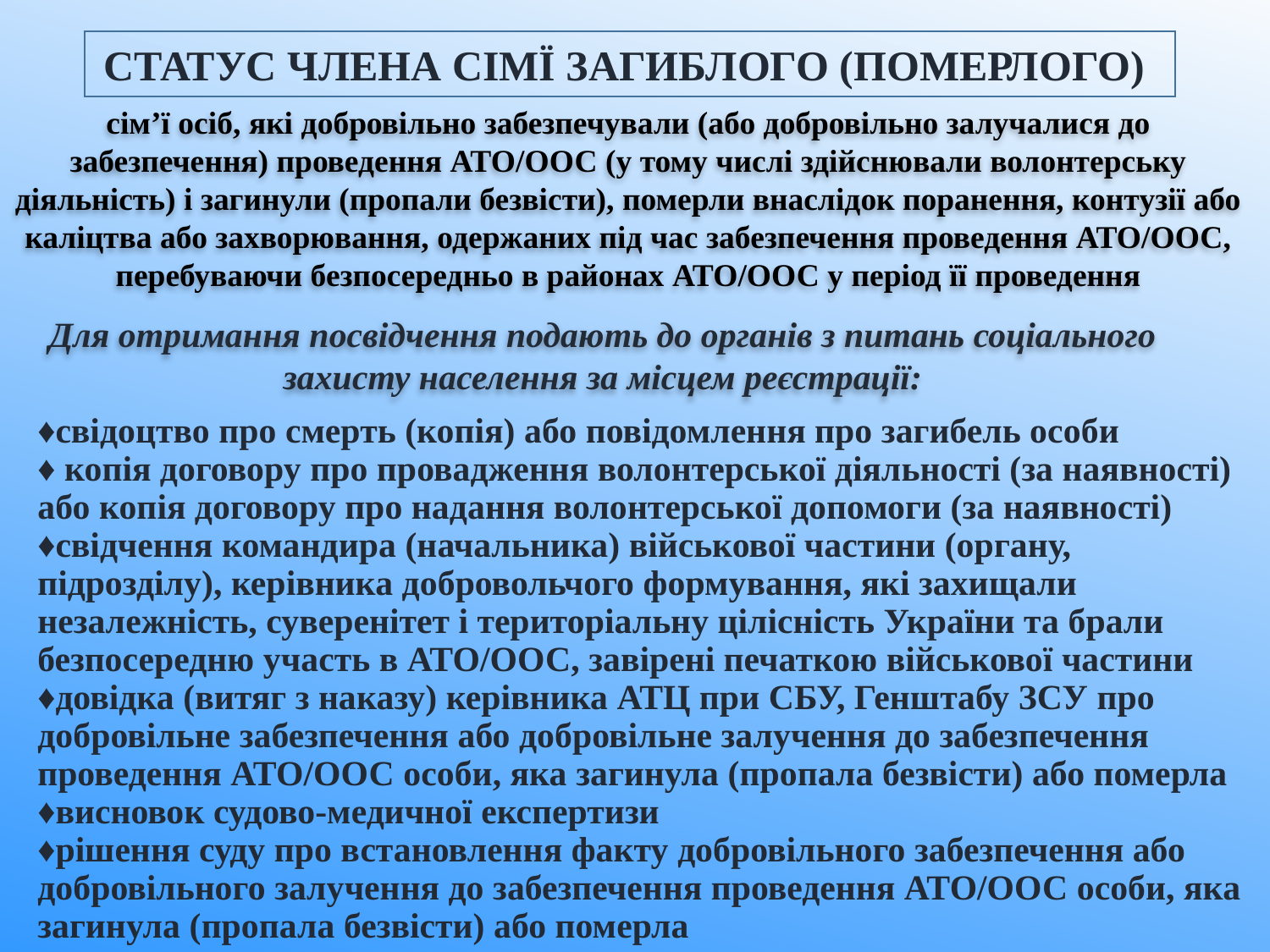

СТАТУС ЧЛЕНА СІМЇ ЗАГИБЛОГО (ПОМЕРЛОГО)
сім’ї осіб, які добровільно забезпечували (або добровільно залучалися до забезпечення) проведення АТО/ООС (у тому числі здійснювали волонтерську діяльність) і загинули (пропали безвісти), померли внаслідок поранення, контузії або каліцтва або захворювання, одержаних під час забезпечення проведення АТО/ООС, перебуваючи безпосередньо в районах АТО/ООС у період її проведення
Для отримання посвідчення подають до органів з питань соціального захисту населення за місцем реєстрації:
# ♦свідоцтво про смерть (копія) або повідомлення про загибель особи ♦ копія договору про провадження волонтерської діяльності (за наявності) або копія договору про надання волонтерської допомоги (за наявності) ♦свідчення командира (начальника) військової частини (органу, підрозділу), керівника добровольчого формування, які захищали незалежність, суверенітет і територіальну цілісність України та брали безпосередню участь в АТО/ООС, завірені печаткою військової частини ♦довідка (витяг з наказу) керівника АТЦ при СБУ, Генштабу ЗСУ про добровільне забезпечення або добровільне залучення до забезпечення проведення АТО/ООС особи, яка загинула (пропала безвісти) або померла ♦висновок судово-медичної експертизи ♦рішення суду про встановлення факту добровільного забезпечення або добровільного залучення до забезпечення проведення АТО/ООС особи, яка загинула (пропала безвісти) або померла